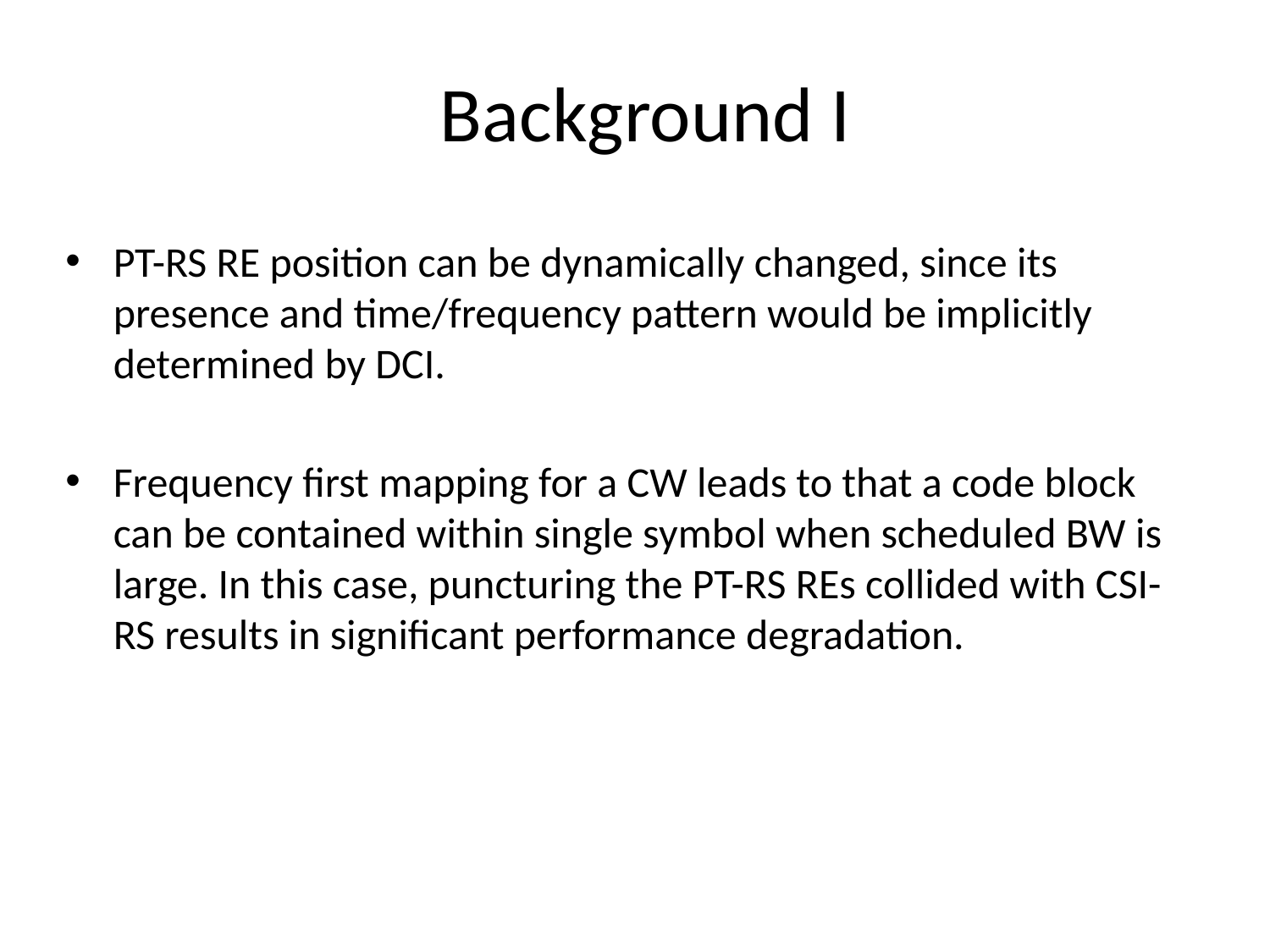

# Background I
PT-RS RE position can be dynamically changed, since its presence and time/frequency pattern would be implicitly determined by DCI.

Frequency first mapping for a CW leads to that a code block can be contained within single symbol when scheduled BW is large. In this case, puncturing the PT-RS REs collided with CSI-RS results in significant performance degradation.